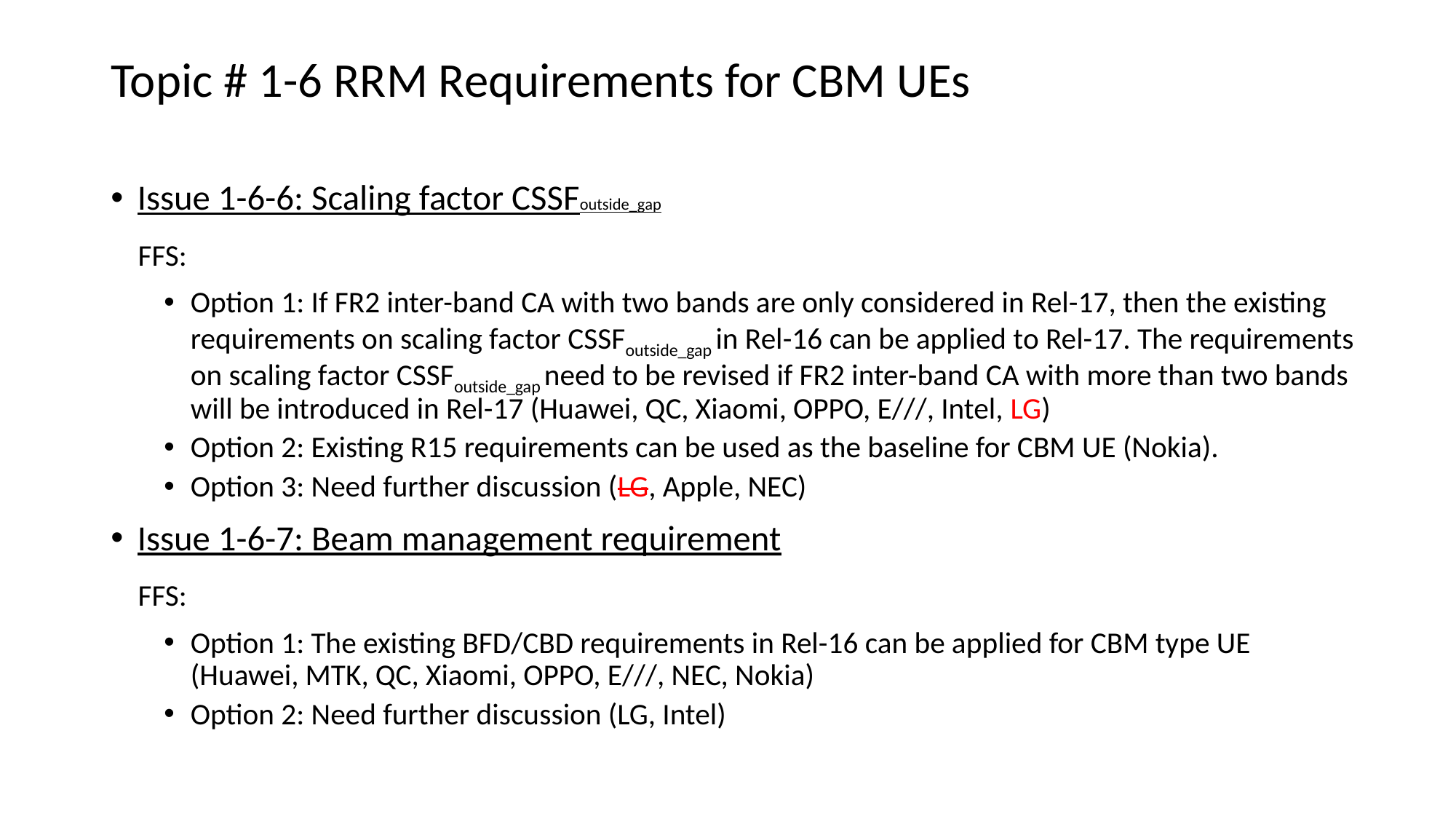

# Topic # 1-6 RRM Requirements for CBM UEs
Issue 1-6-6: Scaling factor CSSFoutside_gap
    FFS:
Option 1: If FR2 inter-band CA with two bands are only considered in Rel-17, then the existing requirements on scaling factor CSSFoutside_gap in Rel-16 can be applied to Rel-17. The requirements on scaling factor CSSFoutside_gap need to be revised if FR2 inter-band CA with more than two bands will be introduced in Rel-17 (Huawei, QC, Xiaomi, OPPO, E///, Intel, LG)
Option 2: Existing R15 requirements can be used as the baseline for CBM UE (Nokia).
Option 3: Need further discussion (LG, Apple, NEC)
Issue 1-6-7: Beam management requirement
    FFS:
Option 1: The existing BFD/CBD requirements in Rel-16 can be applied for CBM type UE (Huawei, MTK, QC, Xiaomi, OPPO, E///, NEC, Nokia)
Option 2: Need further discussion (LG, Intel)